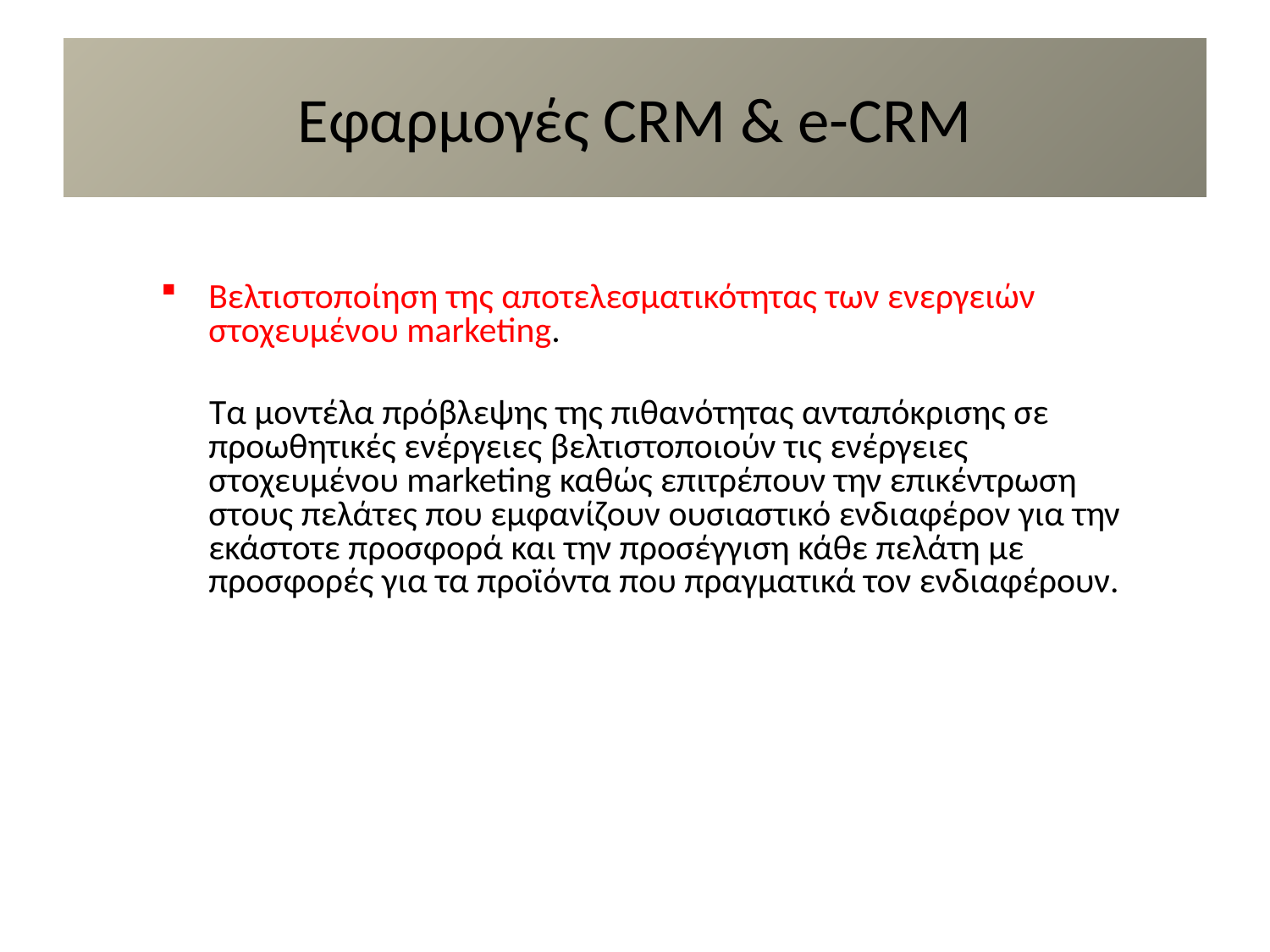

# Εφαρμογές CRM & e-CRM
Βελτιστοποίηση της αποτελεσματικότητας των ενεργειών στοχευμένου marketing.

      Τα μοντέλα πρόβλεψης της πιθανότητας ανταπόκρισης σε προωθητικές ενέργειες βελτιστοποιούν τις ενέργειες στοχευμένου marketing καθώς επιτρέπουν την επικέντρωση στους πελάτες που εμφανίζουν ουσιαστικό ενδιαφέρον για την εκάστοτε προσφορά και την προσέγγιση κάθε πελάτη με προσφορές για τα προϊόντα που πραγματικά τον ενδιαφέρουν.